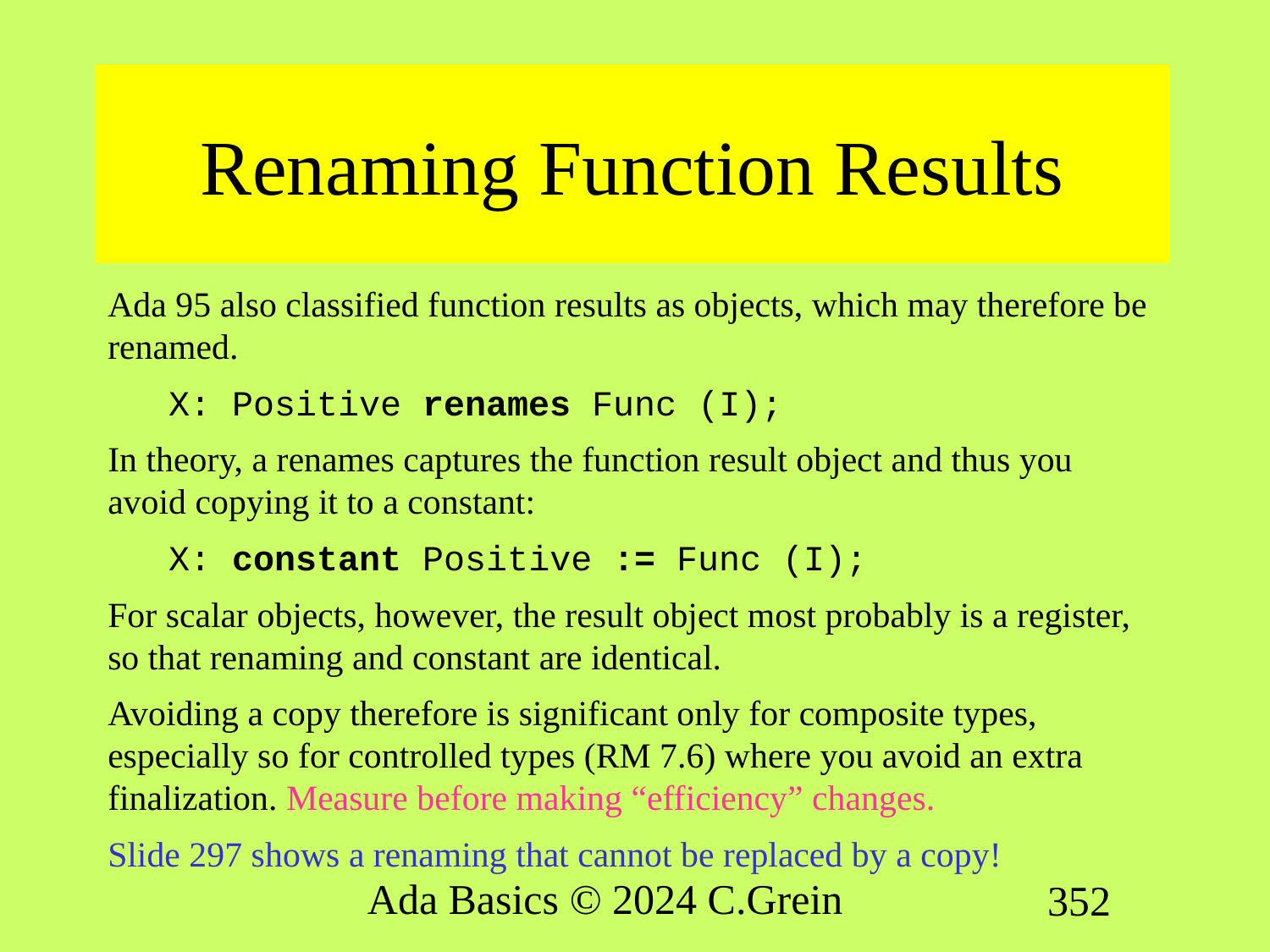

# Renaming Function Results
Ada 95 also classified function results as objects, which may therefore be renamed.
X: Positive renames Func (I);
In theory, a renames captures the function result object and thus you avoid copying it to a constant:
X: constant Positive := Func (I);
For scalar objects, however, the result object most probably is a register, so that renaming and constant are identical.
Avoiding a copy therefore is significant only for composite types, especially so for controlled types (RM 7.6) where you avoid an extra finalization. Measure before making “efficiency” changes.
Slide 297 shows a renaming that cannot be replaced by a copy!
Ada Basics © 2024 C.Grein
352